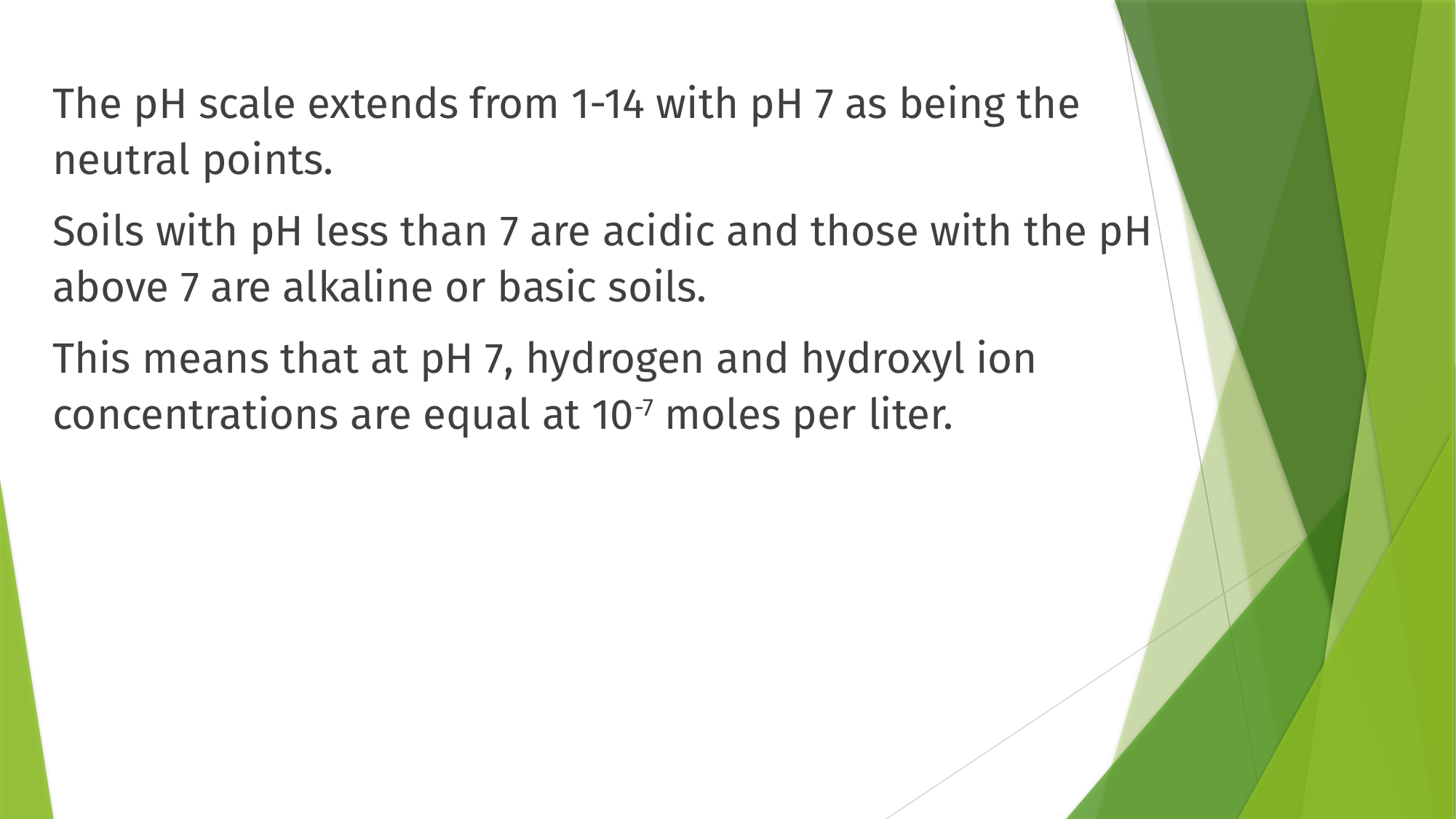

The pH scale extends from 1-14 with pH 7 as being the neutral points.
Soils with pH less than 7 are acidic and those with the pH above 7 are alkaline or basic soils.
This means that at pH 7, hydrogen and hydroxyl ion concentrations are equal at 10-7 moles per liter.